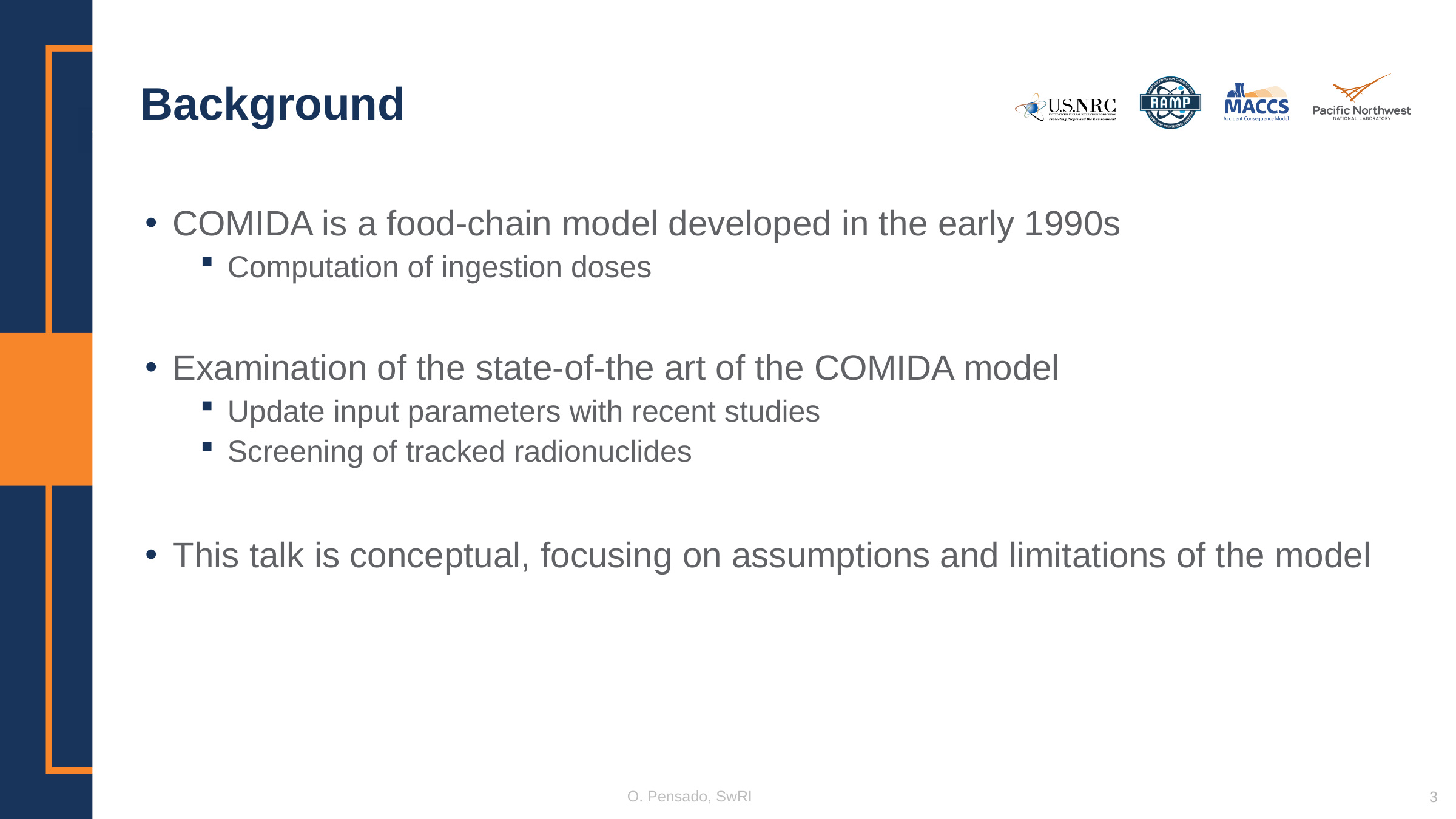

# Background
COMIDA is a food-chain model developed in the early 1990s
Computation of ingestion doses

Examination of the state-of-the art of the COMIDA model
Update input parameters with recent studies
Screening of tracked radionuclides

This talk is conceptual, focusing on assumptions and limitations of the model

O. Pensado, SwRI
3